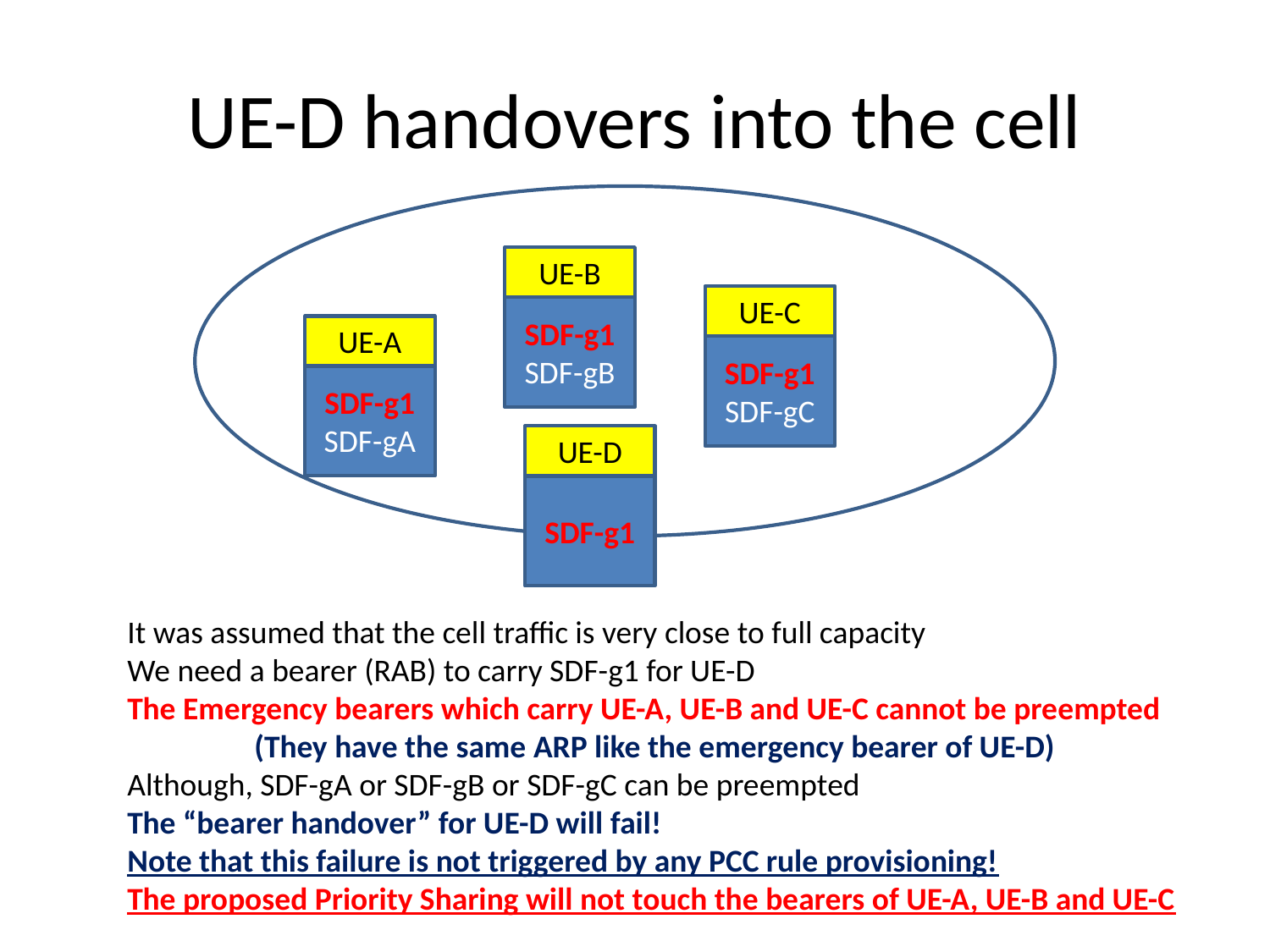

# UE-D handovers into the cell

UE-B
SDF-g1
SDF-gB
UE-C
SDF-g1
SDF-gC
UE-A
SDF-g1
SDF-gA
UE-D
SDF-g1
It was assumed that the cell traffic is very close to full capacity
We need a bearer (RAB) to carry SDF-g1 for UE-D
The Emergency bearers which carry UE-A, UE-B and UE-C cannot be preempted 	(They have the same ARP like the emergency bearer of UE-D)
Although, SDF-gA or SDF-gB or SDF-gC can be preempted
The “bearer handover” for UE-D will fail!
Note that this failure is not triggered by any PCC rule provisioning!
The proposed Priority Sharing will not touch the bearers of UE-A, UE-B and UE-C